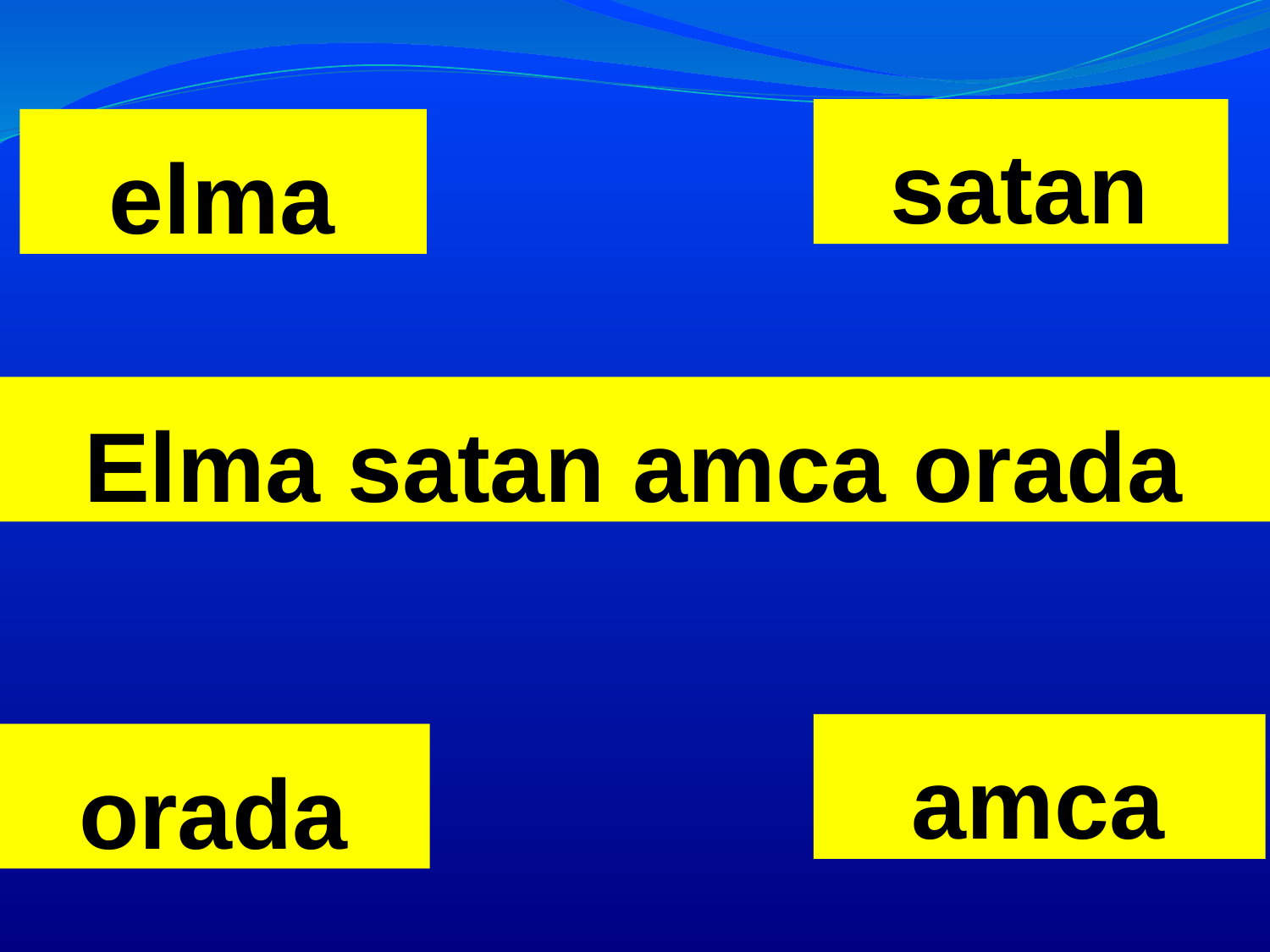

satan
# elma
Elma satan amca orada
amca
orada